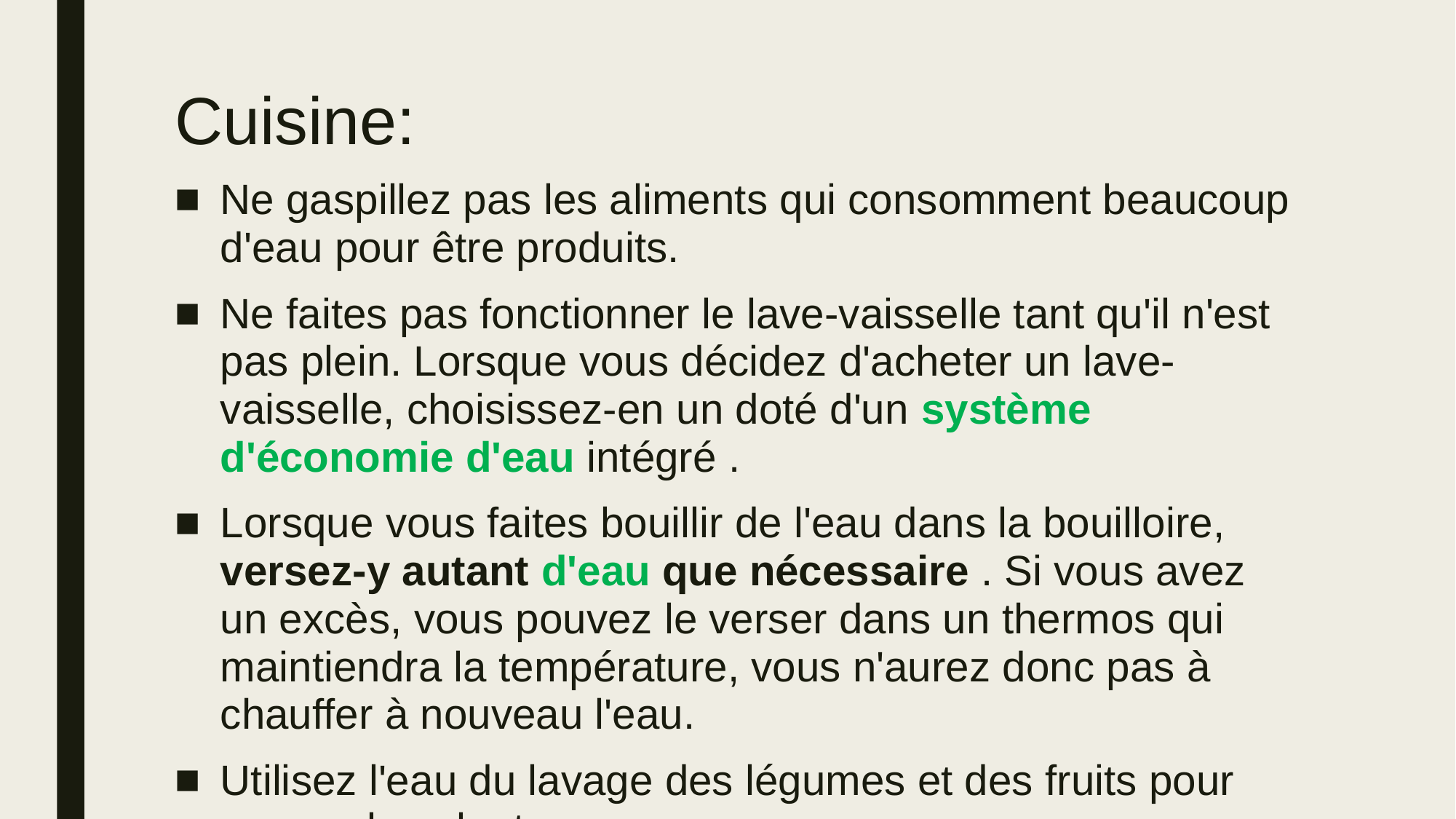

# Cuisine:
Ne gaspillez pas les aliments qui consomment beaucoup d'eau pour être produits.
Ne faites pas fonctionner le lave-vaisselle tant qu'il n'est pas plein. Lorsque vous décidez d'acheter un lave-vaisselle, choisissez-en un doté d'un système d'économie d'eau intégré .
Lorsque vous faites bouillir de l'eau dans la bouilloire, versez-y autant d'eau que nécessaire . Si vous avez un excès, vous pouvez le verser dans un thermos qui maintiendra la température, vous n'aurez donc pas à chauffer à nouveau l'eau.
Utilisez l'eau du lavage des légumes et des fruits pour arroser les plantes.
https://ekonsument.pl/materialy/publ_711_przede_wszystkim_woda.pdf